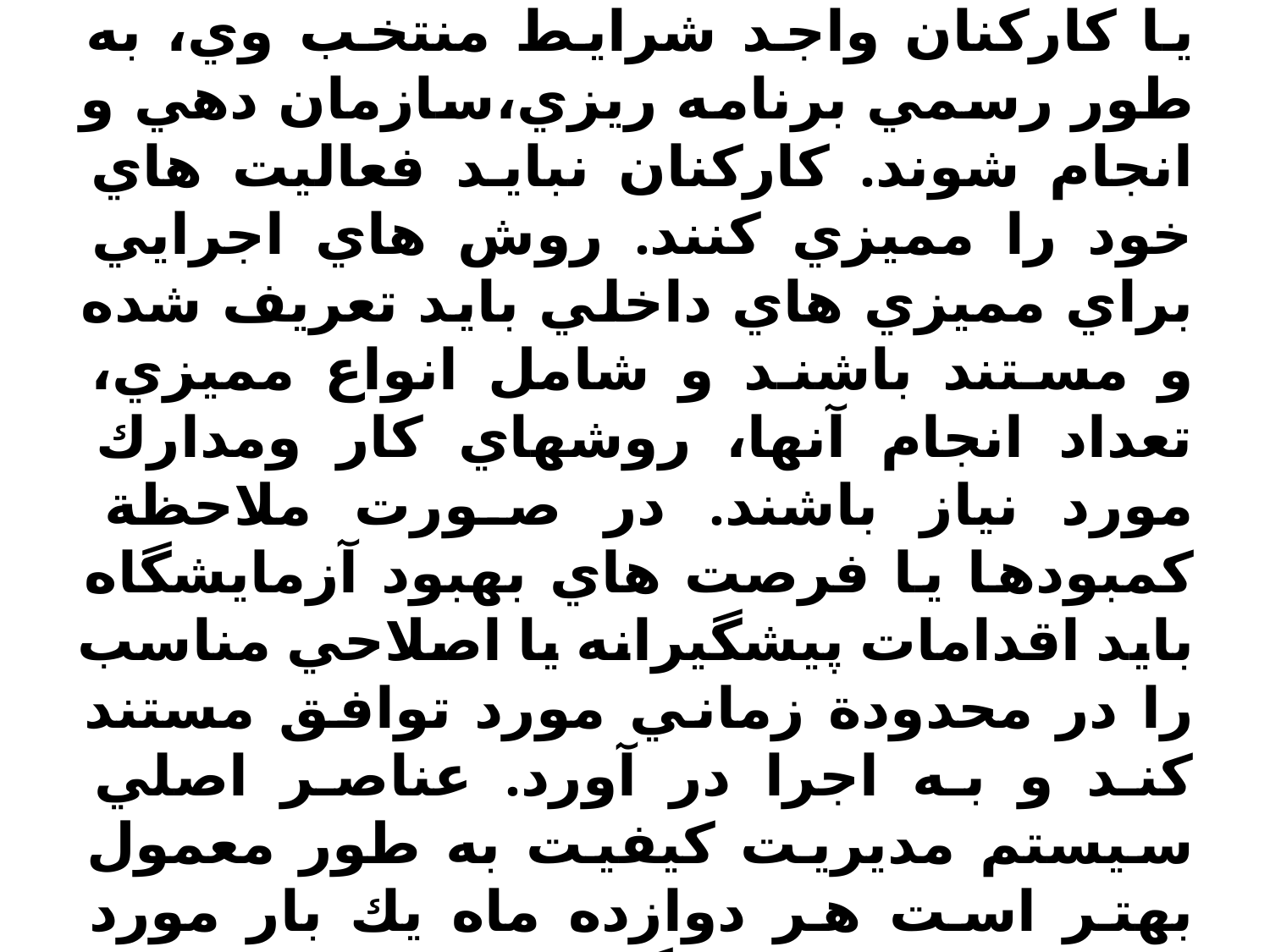

# 4-14-2  مميزي ها بايد توسط مدير كيفيت يا كاركنان واجد شرايط منتخب وي، به طور رسمي برنامه ريزي،سازمان دهي و انجام شوند. كاركنان نبايد فعاليت هاي خود را مميزي كنند. روش هاي اجرايي براي مميزي هاي داخلي بايد تعريف شده و مستند باشند و شامل انواع مميزي، تعداد انجام آنها، روشهاي كار ومدارك مورد نياز باشند. در صورت ملاحظة كمبودها يا فرصت هاي بهبود آزمايشگاه بايد اقدامات پيشگيرانه يا اصلاحي مناسب را در محدودة زماني مورد توافق مستند كند و به اجرا در آورد. عناصر اصلي سيستم مديريت كيفيت به طور معمول بهتر است هر دوازده ماه يك بار مورد مميزي داخلي قرار گيرند.